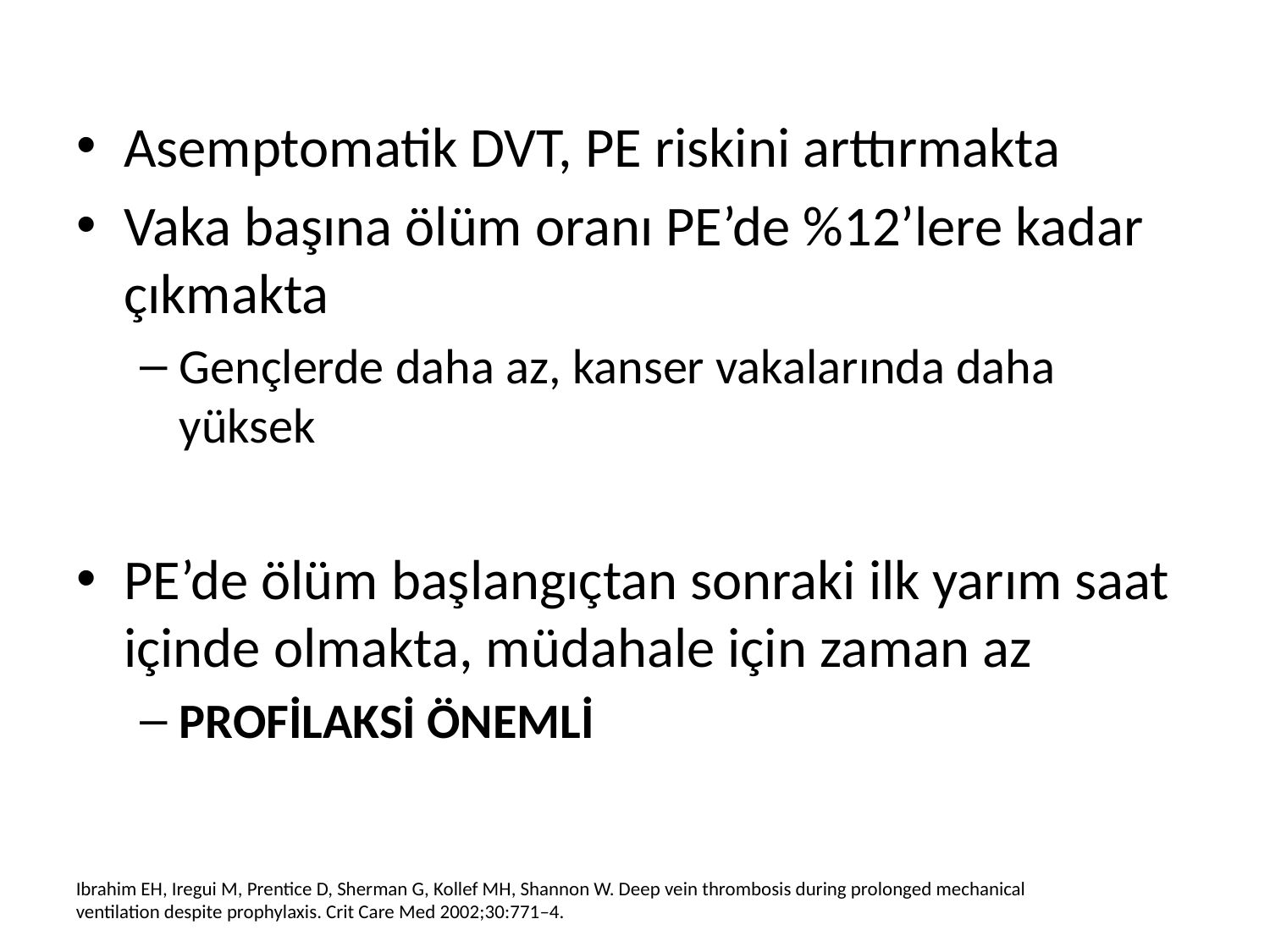

Asemptomatik DVT, PE riskini arttırmakta
Vaka başına ölüm oranı PE’de %12’lere kadar çıkmakta
Gençlerde daha az, kanser vakalarında daha yüksek

PE’de ölüm başlangıçtan sonraki ilk yarım saat içinde olmakta, müdahale için zaman az
PROFİLAKSİ ÖNEMLİ

Ibrahim EH, Iregui M, Prentice D, Sherman G, Kollef MH, Shannon W. Deep vein thrombosis during prolonged mechanical ventilation despite prophylaxis. Crit Care Med 2002;30:771–4.